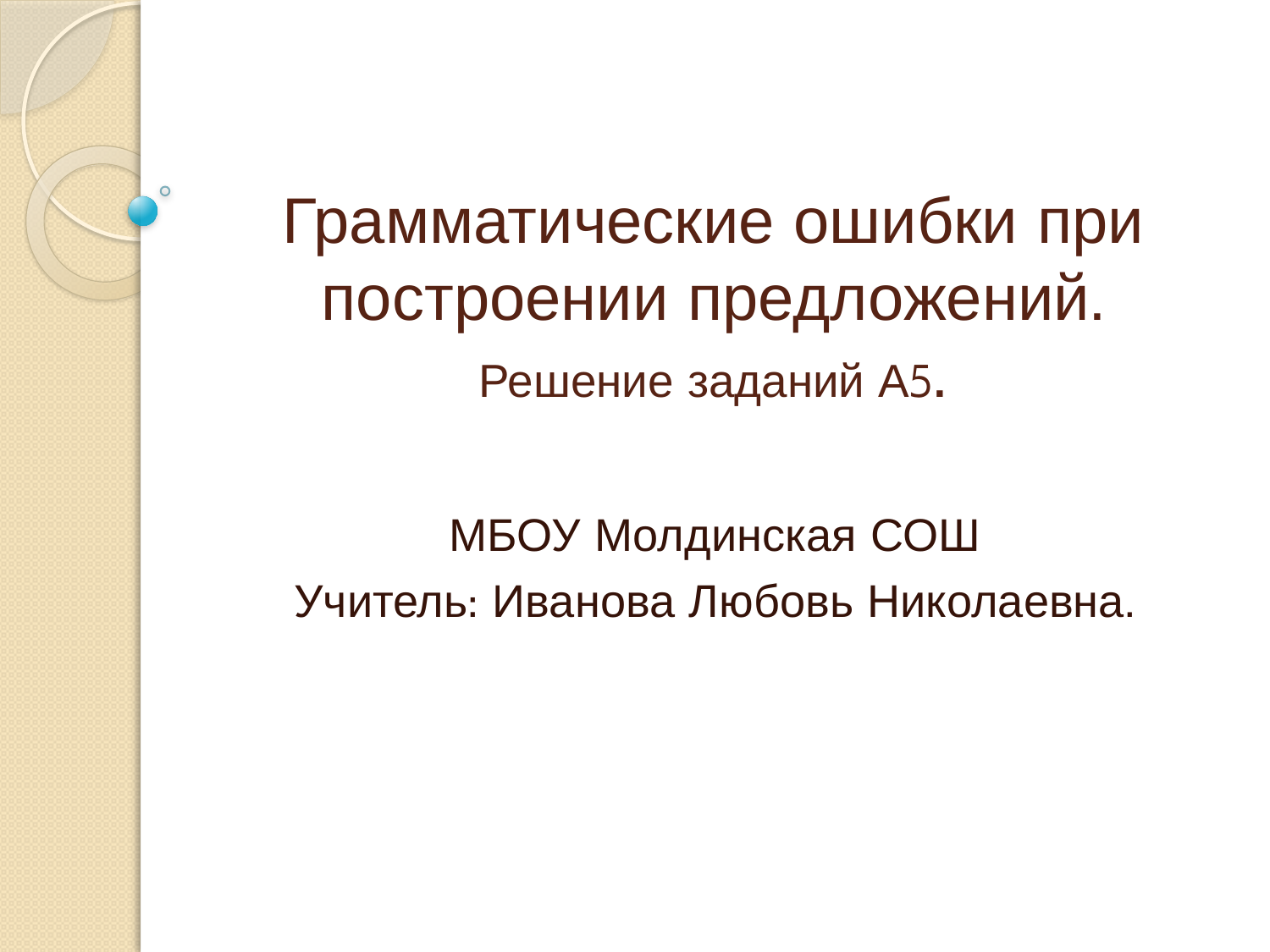

# Грамматические ошибки при построении предложений. Решение заданий А5.
МБОУ Молдинская СОШ
Учитель: Иванова Любовь Николаевна.